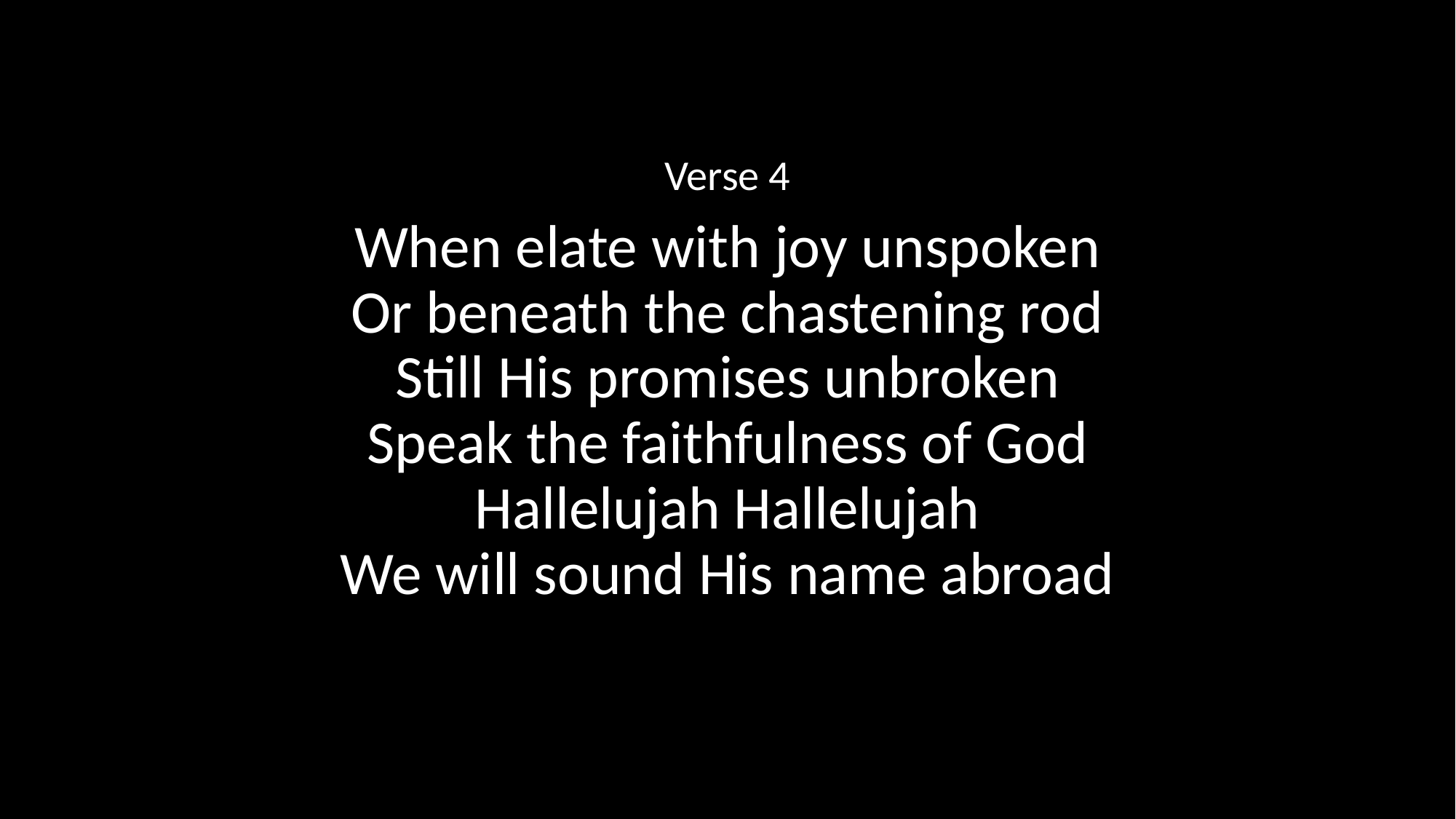

Verse 4
When elate with joy unspoken
Or beneath the chastening rod
Still His promises unbroken
Speak the faithfulness of God
Hallelujah Hallelujah
We will sound His name abroad